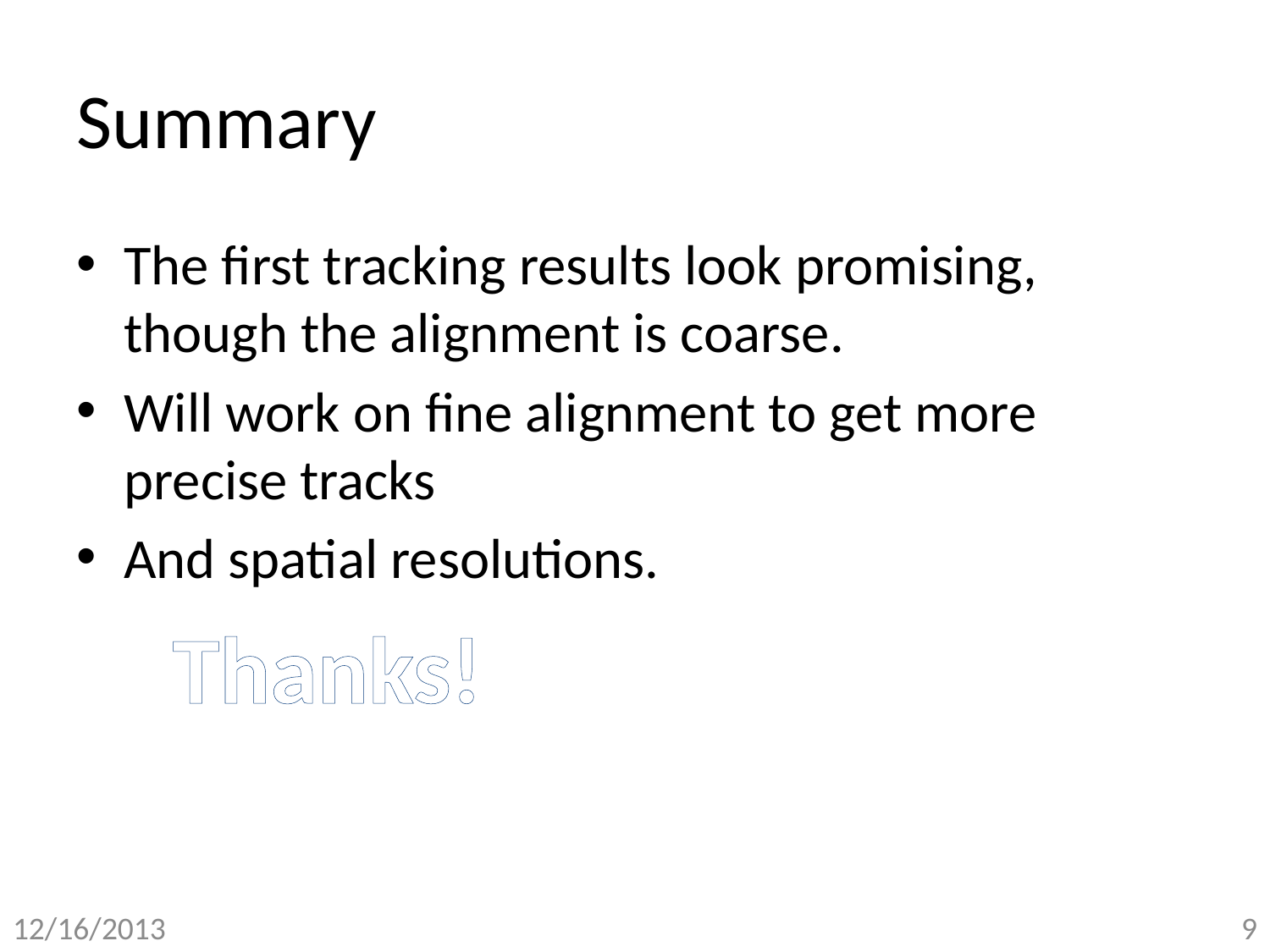

# Summary
The first tracking results look promising, though the alignment is coarse.
Will work on fine alignment to get more precise tracks
And spatial resolutions.
Thanks!
12/16/2013
9